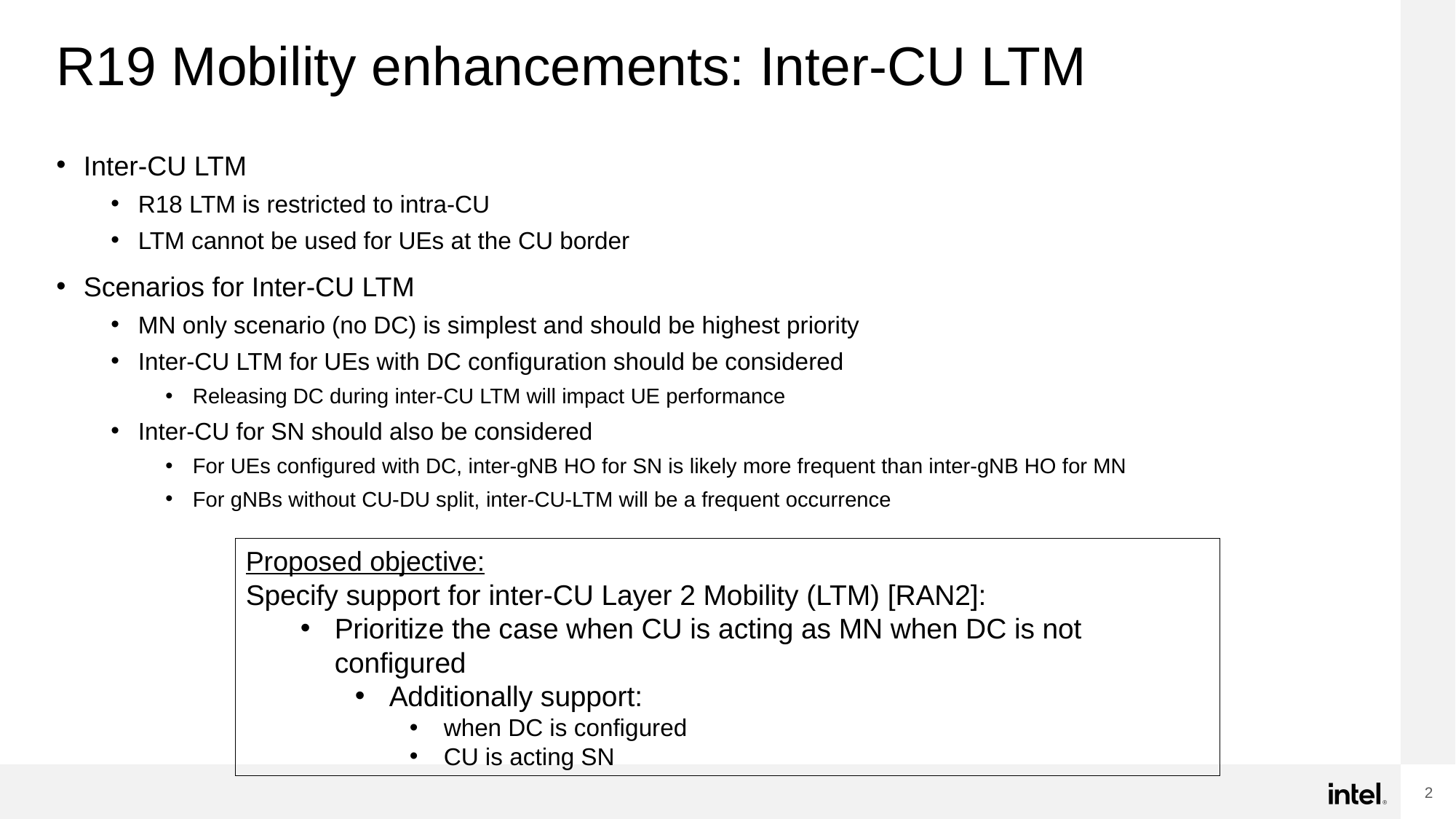

# R19 Mobility enhancements: Inter-CU LTM
Inter-CU LTM
R18 LTM is restricted to intra-CU
LTM cannot be used for UEs at the CU border
Scenarios for Inter-CU LTM
MN only scenario (no DC) is simplest and should be highest priority
Inter-CU LTM for UEs with DC configuration should be considered
Releasing DC during inter-CU LTM will impact UE performance
Inter-CU for SN should also be considered
For UEs configured with DC, inter-gNB HO for SN is likely more frequent than inter-gNB HO for MN
For gNBs without CU-DU split, inter-CU-LTM will be a frequent occurrence
Proposed objective:
Specify support for inter-CU Layer 2 Mobility (LTM) [RAN2]:
Prioritize the case when CU is acting as MN when DC is not configured
Additionally support:
when DC is configured
CU is acting SN